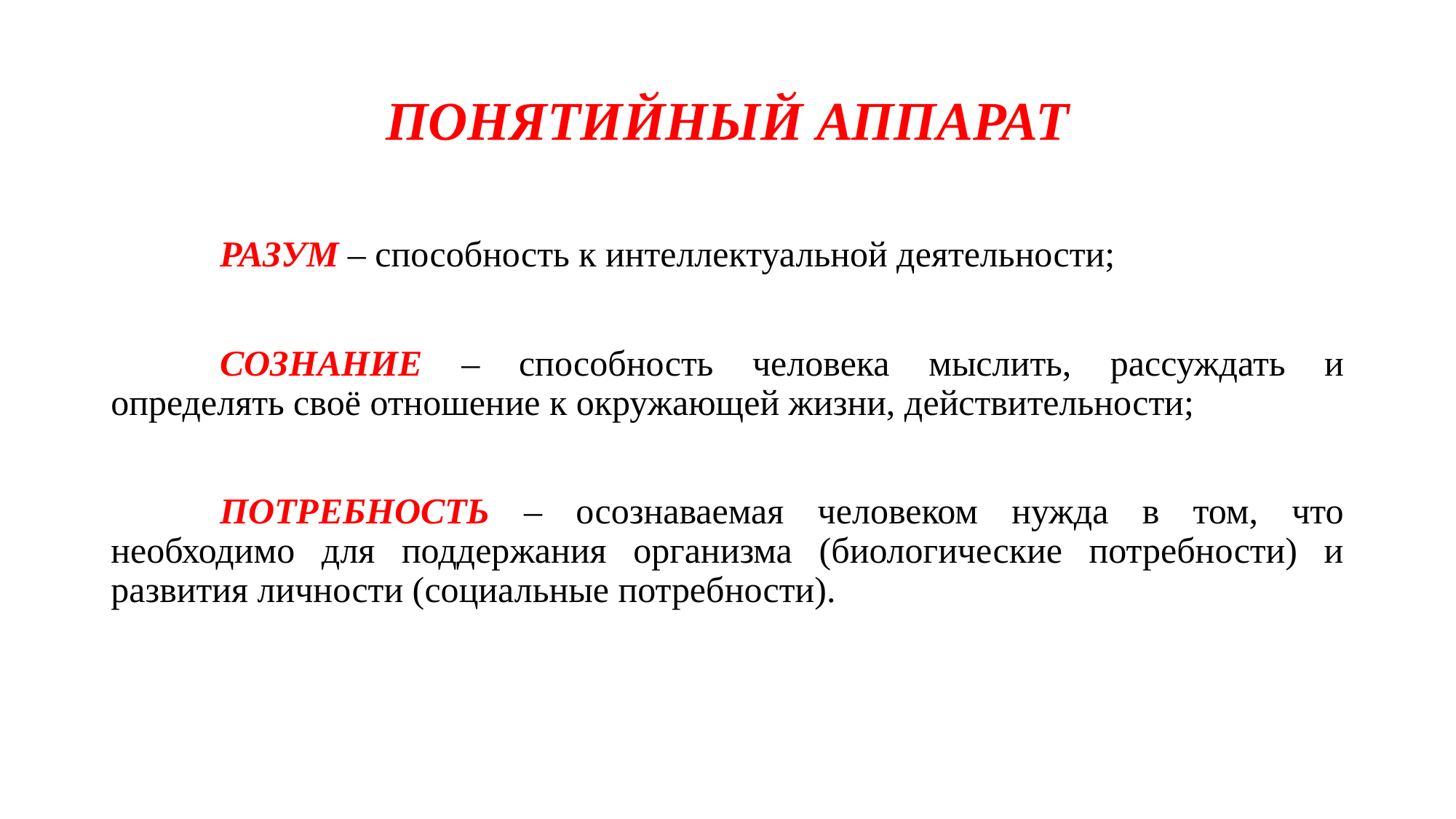

# ПОНЯТИЙНЫЙ АППАРАТ

	РАЗУМ – способность к интеллектуальной деятельности;

	СОЗНАНИЕ – способность человека мыслить, рассуждать и определять своё отношение к окружающей жизни, действительности;

	ПОТРЕБНОСТЬ – осознаваемая человеком нужда в том, что необходимо для поддержания организма (биологические потребности) и развития личности (социальные потребности).